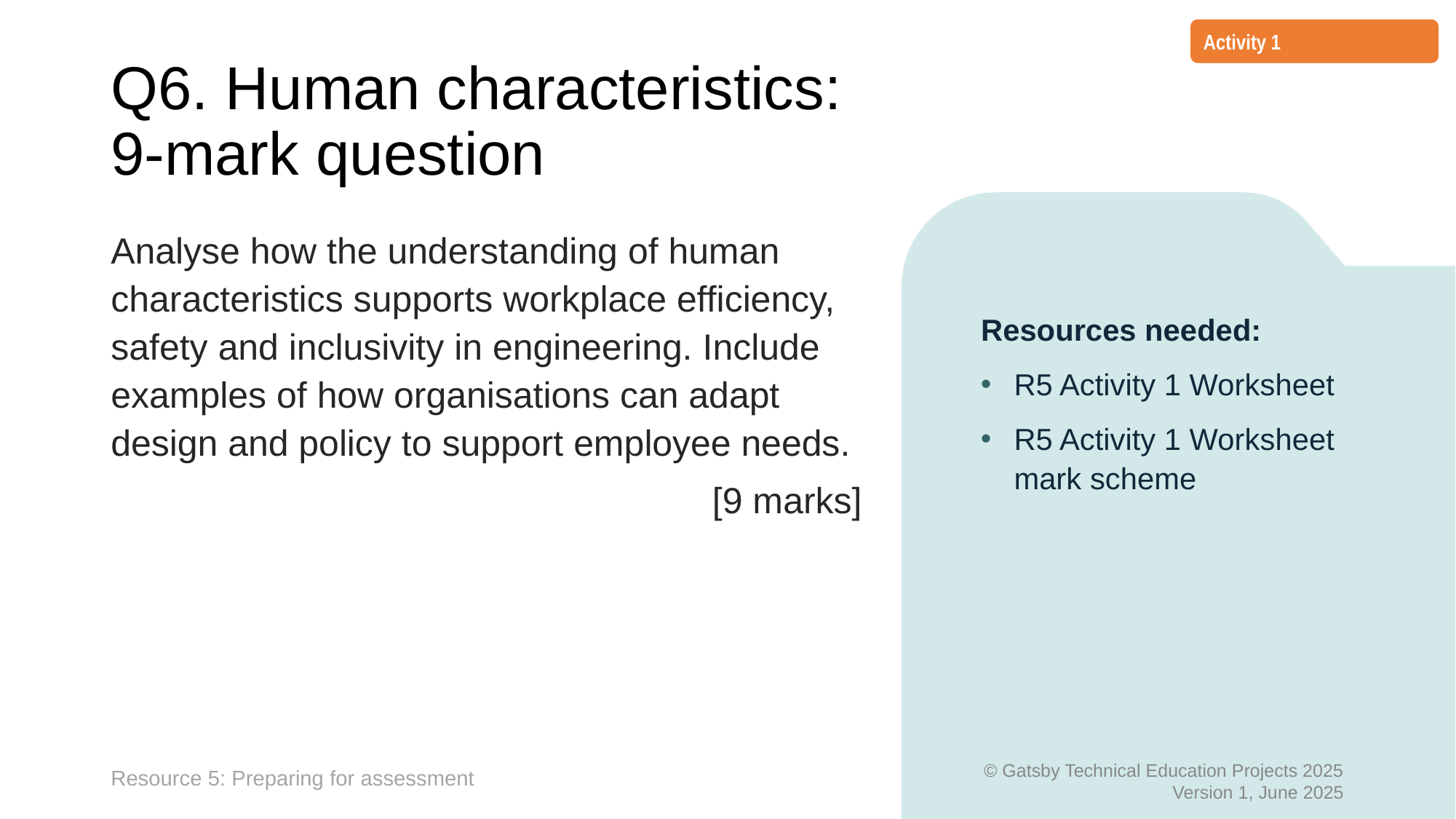

Activity 1
# Q6. Human characteristics: 9-mark question
Analyse how the understanding of human characteristics supports workplace efficiency, safety and inclusivity in engineering. Include examples of how organisations can adapt design and policy to support employee needs.
[9 marks]

Resources needed:
R5 Activity 1 Worksheet
R5 Activity 1 Worksheet mark scheme
Resource 5: Preparing for assessment